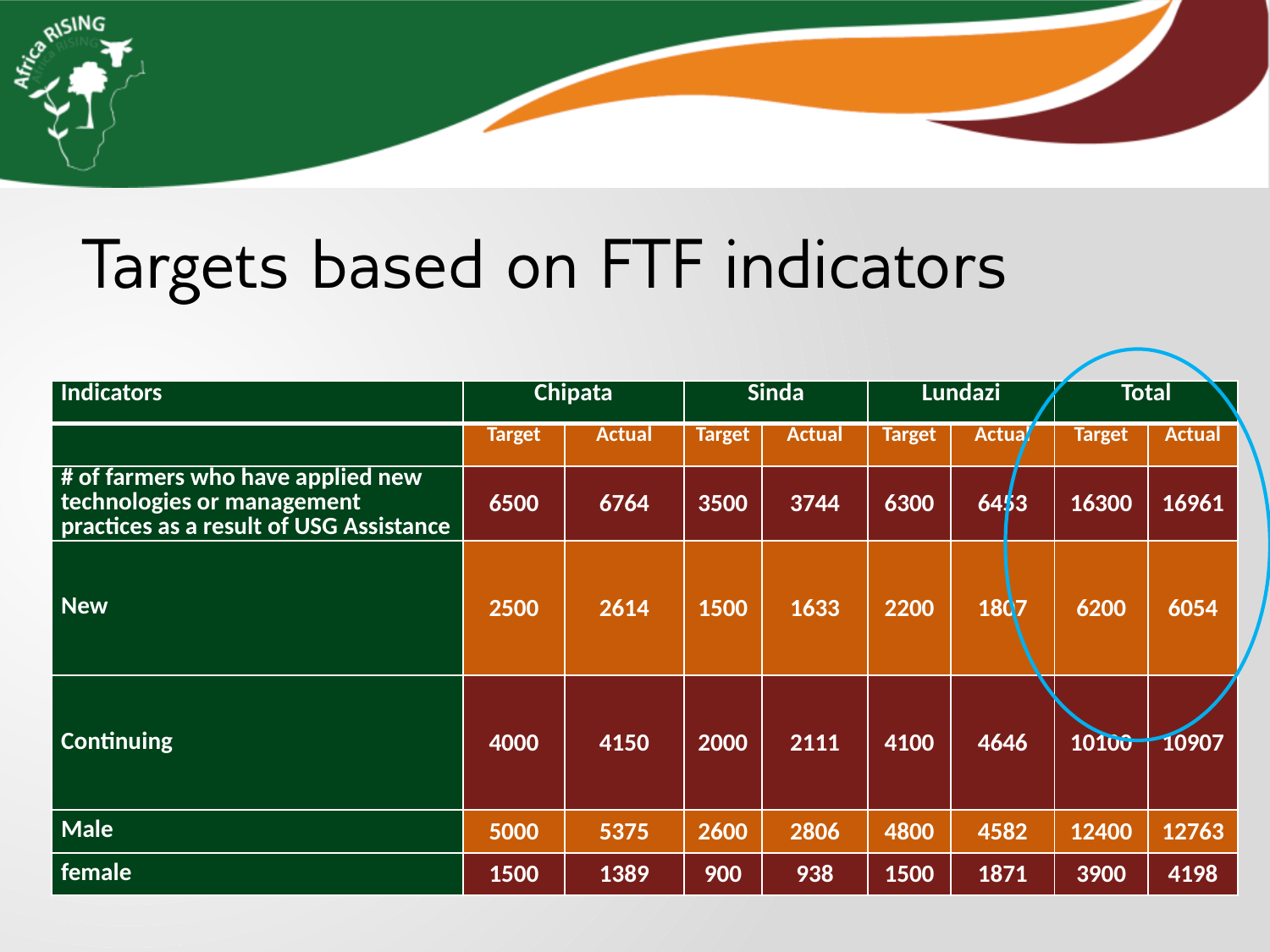

Targets based on FTF indicators

| Indicators | Chipata |  | Sinda |  | Lundazi |  | Total |  |
| --- | --- | --- | --- | --- | --- | --- | --- | --- |
|  | Target | Actual | Target | Actual | Target | Actual | Target | Actual |
| # of farmers who have applied new technologies or management practices as a result of USG Assistance | 6500 | 6764 | 3500 | 3744 | 6300 | 6453 | 16300 | 16961 |
| New | 2500 | 2614 | 1500 | 1633 | 2200 | 1807 | 6200 | 6054 |
| Continuing | 4000 | 4150 | 2000 | 2111 | 4100 | 4646 | 10100 | 10907 |
| Male | 5000 | 5375 | 2600 | 2806 | 4800 | 4582 | 12400 | 12763 |
| female | 1500 | 1389 | 900 | 938 | 1500 | 1871 | 3900 | 4198 |